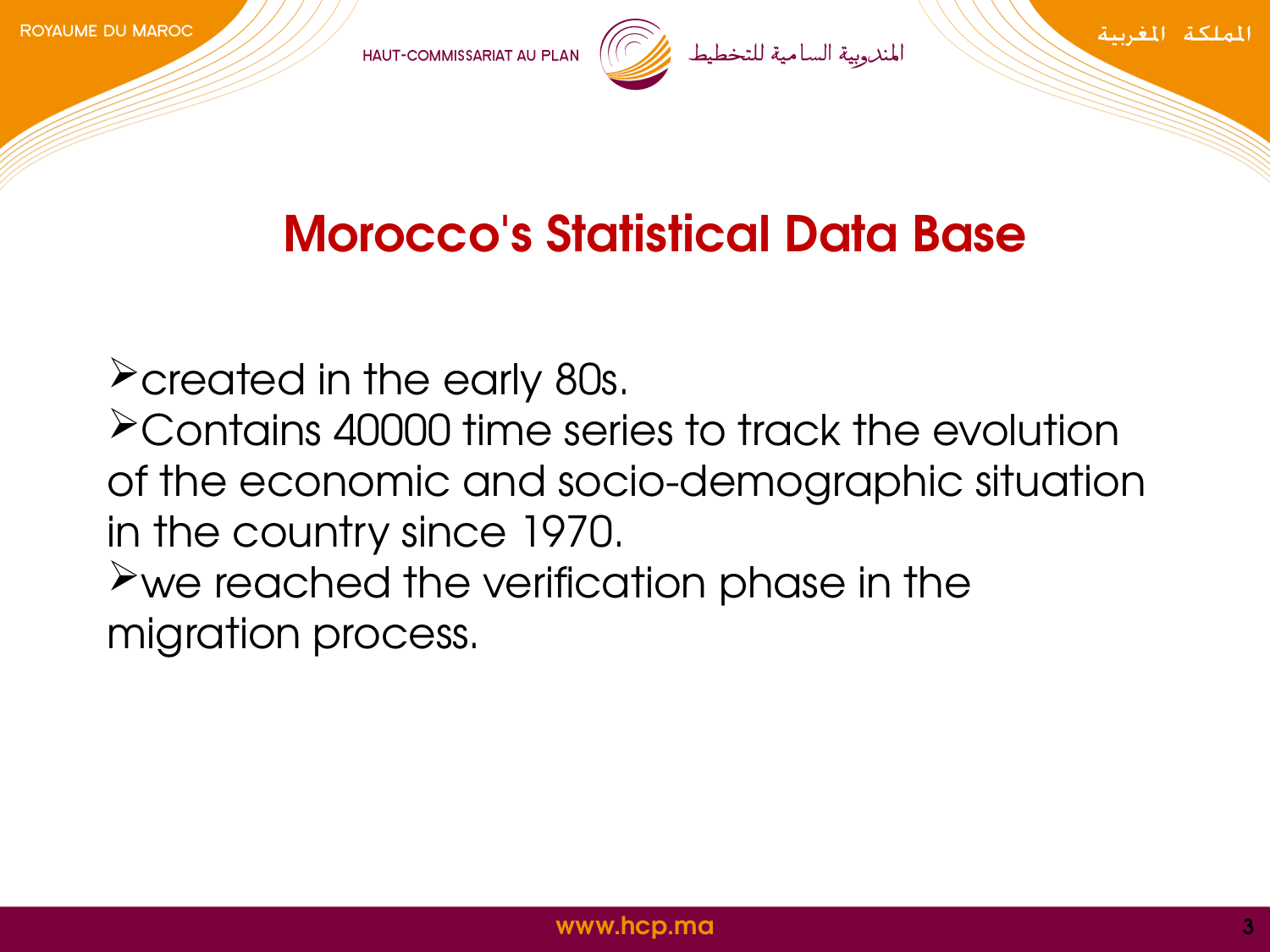

Morocco's Statistical Data Base
created in the early 80s.
Contains 40000 time series to track the evolution of the economic and socio-demographic situation in the country since 1970.
we reached the verification phase in the migration process.

3